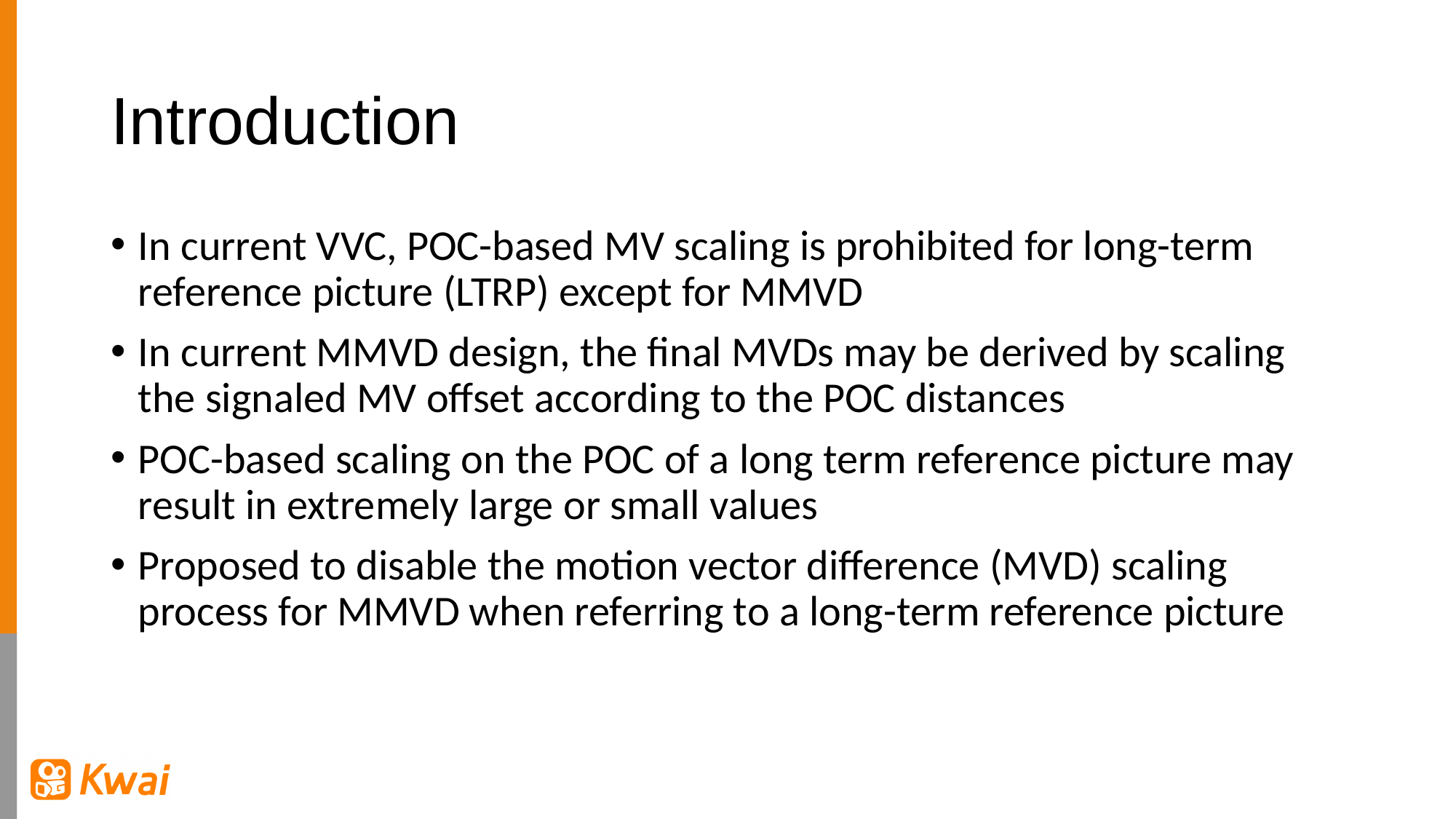

# Introduction
In current VVC, POC-based MV scaling is prohibited for long-term reference picture (LTRP) except for MMVD
In current MMVD design, the final MVDs may be derived by scaling the signaled MV offset according to the POC distances
POC-based scaling on the POC of a long term reference picture may result in extremely large or small values
Proposed to disable the motion vector difference (MVD) scaling process for MMVD when referring to a long-term reference picture